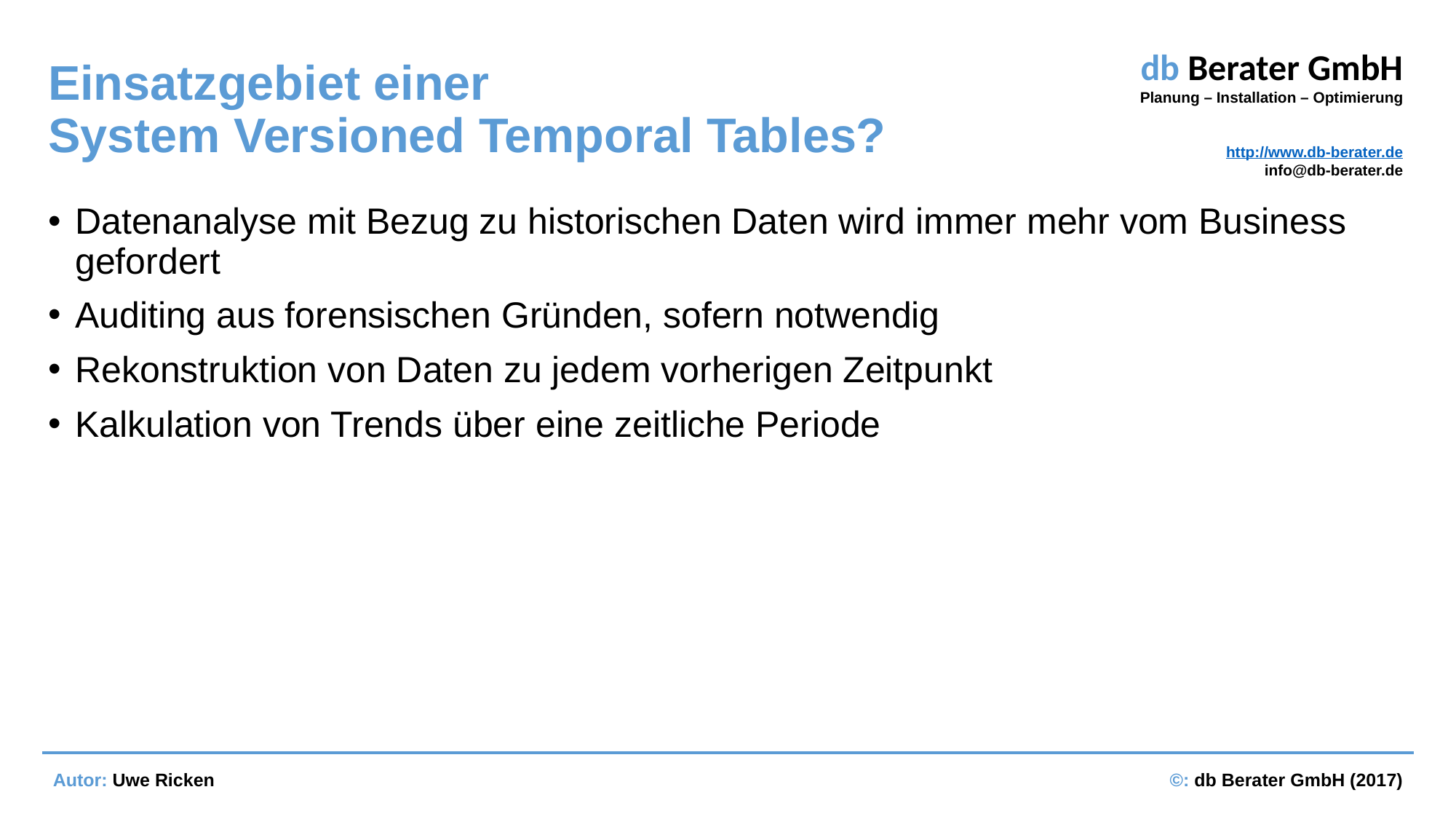

# Einsatzgebiet einer System Versioned Temporal Tables?
Datenanalyse mit Bezug zu historischen Daten wird immer mehr vom Business gefordert
Auditing aus forensischen Gründen, sofern notwendig
Rekonstruktion von Daten zu jedem vorherigen Zeitpunkt
Kalkulation von Trends über eine zeitliche Periode